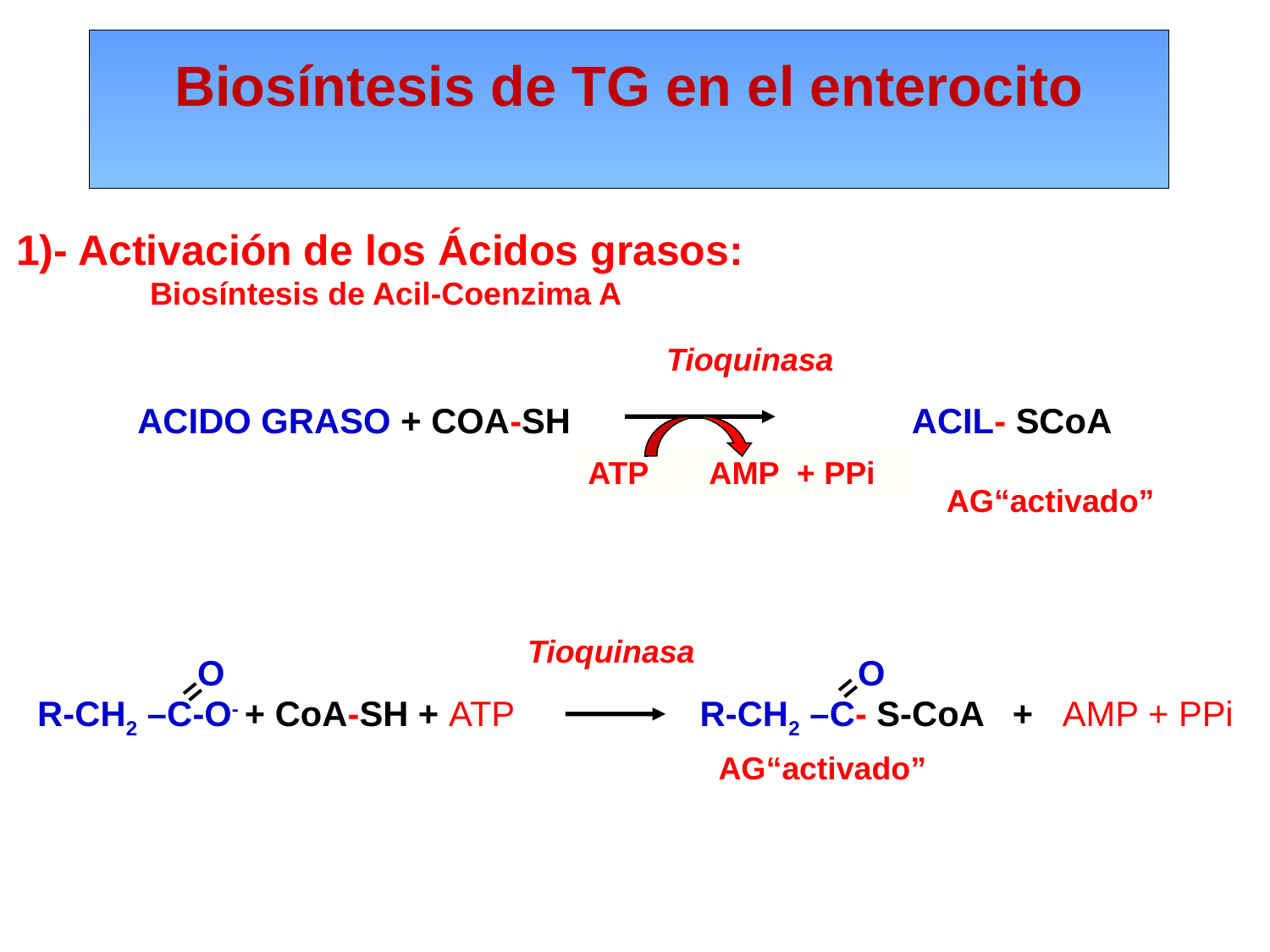

# Biosíntesis de TG en el enterocito

1)- Activación de los Ácidos grasos:
Biosíntesis de Acil-Coenzima A
Tioquinasa
ACIDO GRASO + COA-SH                                   ACIL- SCoA

AG“activado”
ATP       AMP  + PPi
Tioquinasa
=
                  O                                                                 O
R-CH2 –C-O- + CoA-SH + ATP                   R-CH2 –C- S-CoA   +   AMP + PPi
=

AG“activado”